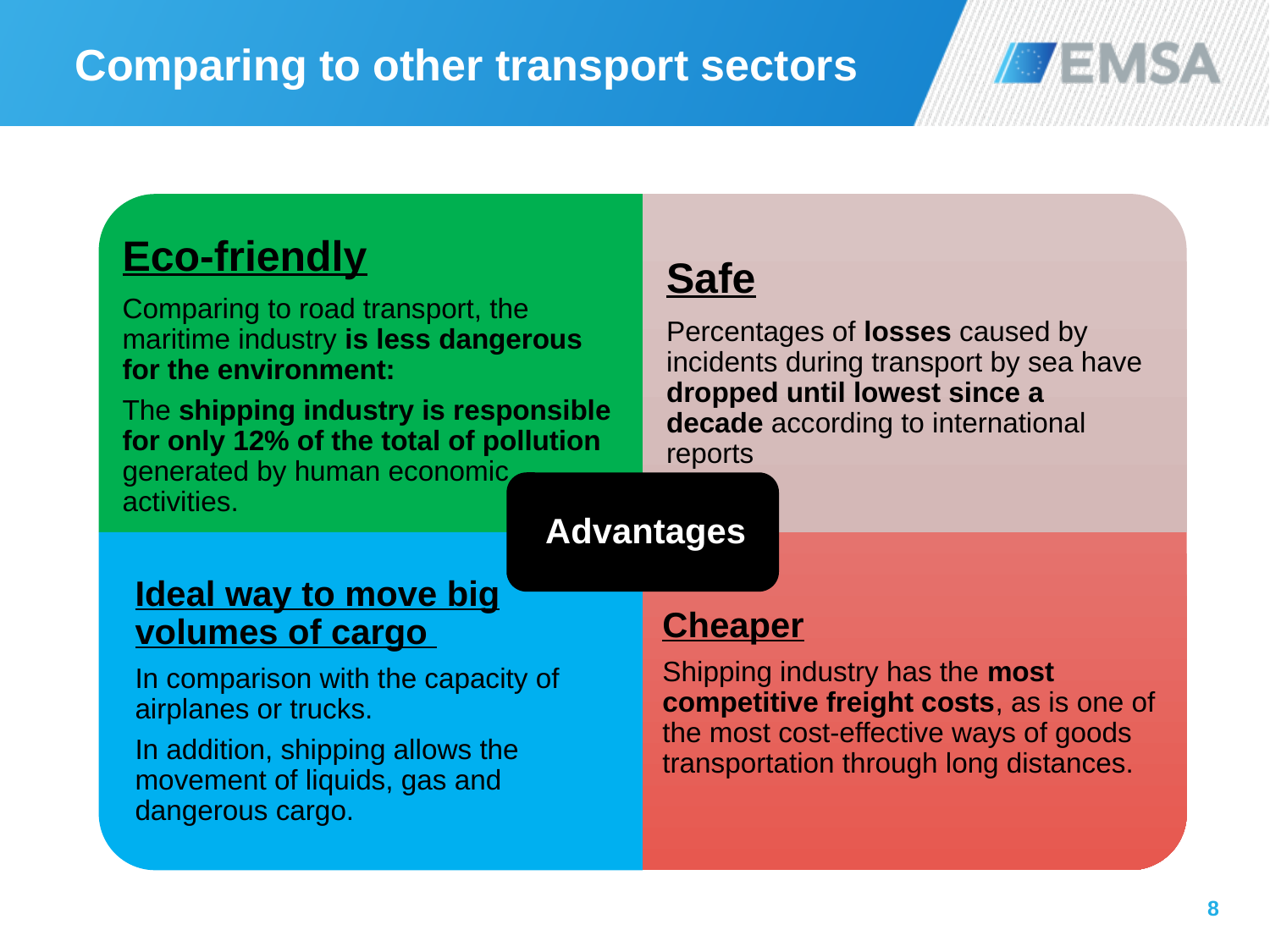

# Comparing to other transport sectors
Eco-friendly
Comparing to road transport, the maritime industry is less dangerous for the environment:
The shipping industry is responsible for only 12% of the total of pollution generated by human economic activities.
Safe
Percentages of losses caused by incidents during transport by sea have dropped until lowest since a decade according to international reports
Ideal way to move big volumes of cargo
In comparison with the capacity of airplanes or trucks.
In addition, shipping allows the movement of liquids, gas and dangerous cargo.
Cheaper
Shipping industry has the most competitive freight costs, as is one of the most cost-effective ways of goods transportation through long distances.
Advantages
8